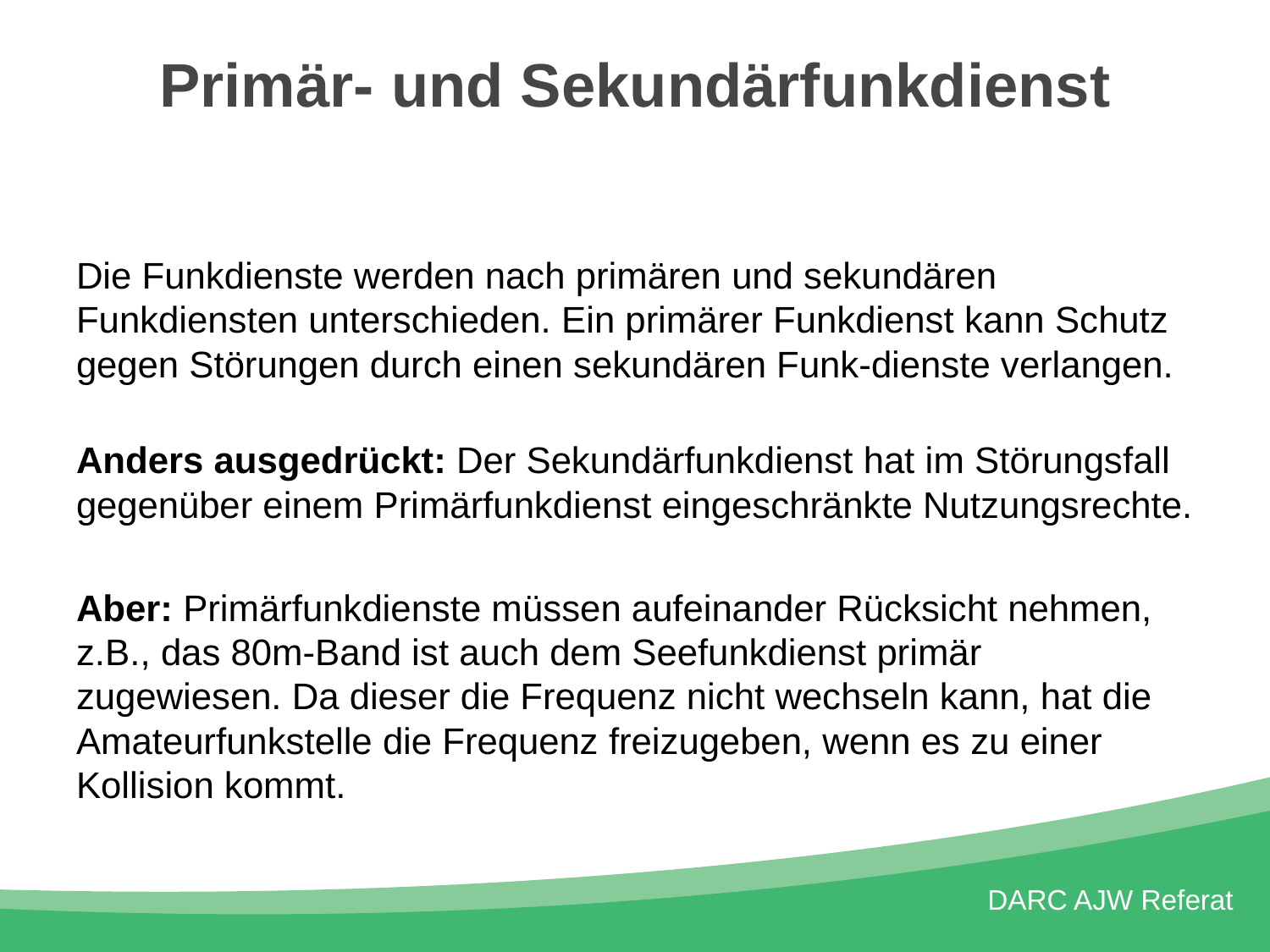

# Primär- und Sekundärfunkdienst

Die Funkdienste werden nach primären und sekundären Funkdiensten unterschieden. Ein primärer Funkdienst kann Schutz gegen Störungen durch einen sekundären Funk-dienste verlangen.
Anders ausgedrückt: Der Sekundärfunkdienst hat im Störungsfall gegenüber einem Primärfunkdienst eingeschränkte Nutzungsrechte.

Aber: Primärfunkdienste müssen aufeinander Rücksicht nehmen, z.B., das 80m-Band ist auch dem Seefunkdienst primär zugewiesen. Da dieser die Frequenz nicht wechseln kann, hat die Amateurfunkstelle die Frequenz freizugeben, wenn es zu einer Kollision kommt.